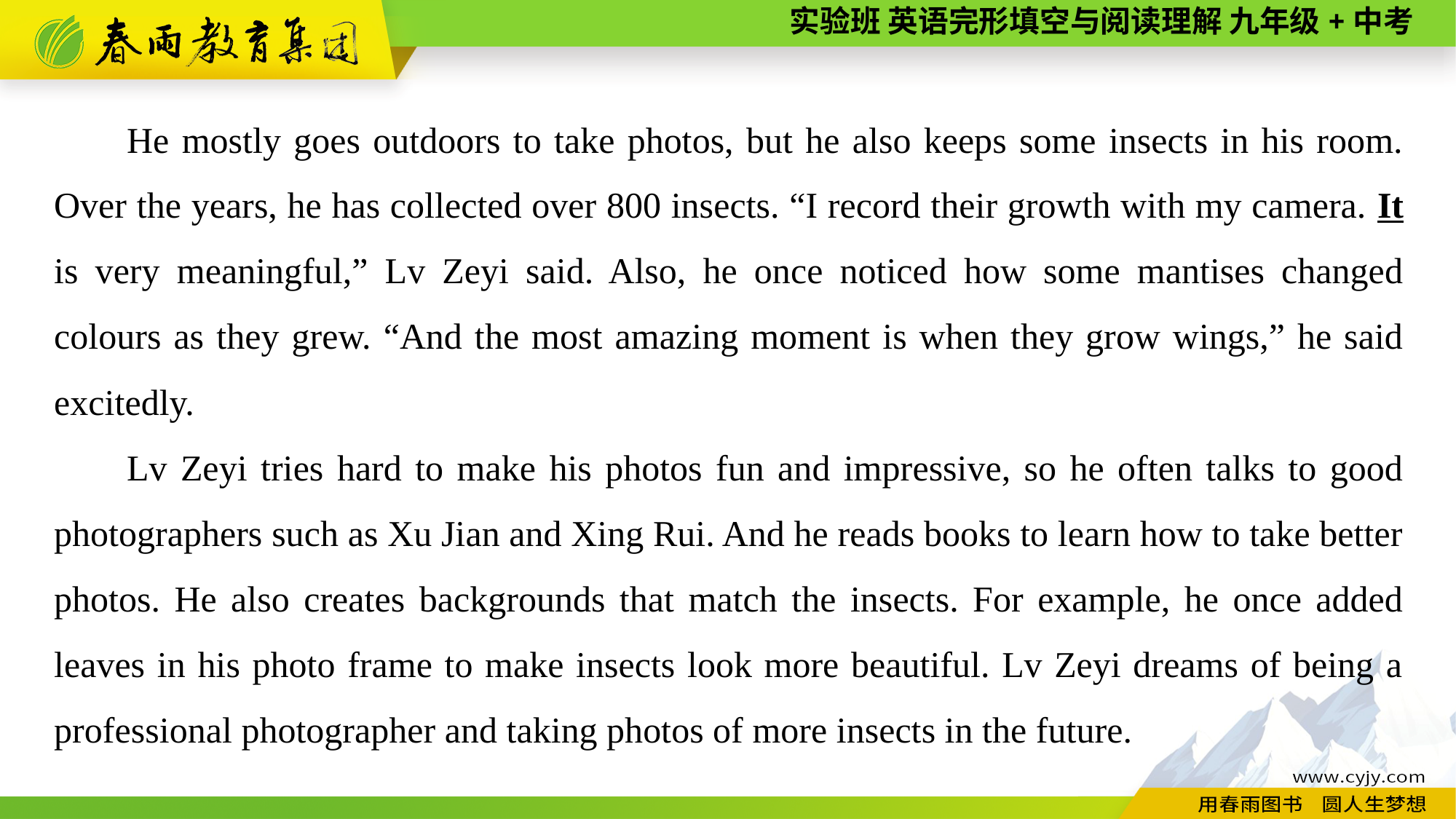

He mostly goes outdoors to take photos, but he also keeps some insects in his room. Over the years, he has collected over 800 insects. “I record their growth with my camera. It is very meaningful,” Lv Zeyi said. Also, he once noticed how some mantises changed colours as they grew. “And the most amazing moment is when they grow wings,” he said excitedly.
Lv Zeyi tries hard to make his photos fun and impressive, so he often talks to good photographers such as Xu Jian and Xing Rui. And he reads books to learn how to take better photos. He also creates backgrounds that match the insects. For example, he once added leaves in his photo frame to make insects look more beautiful. Lv Zeyi dreams of being a professional photographer and taking photos of more insects in the future.